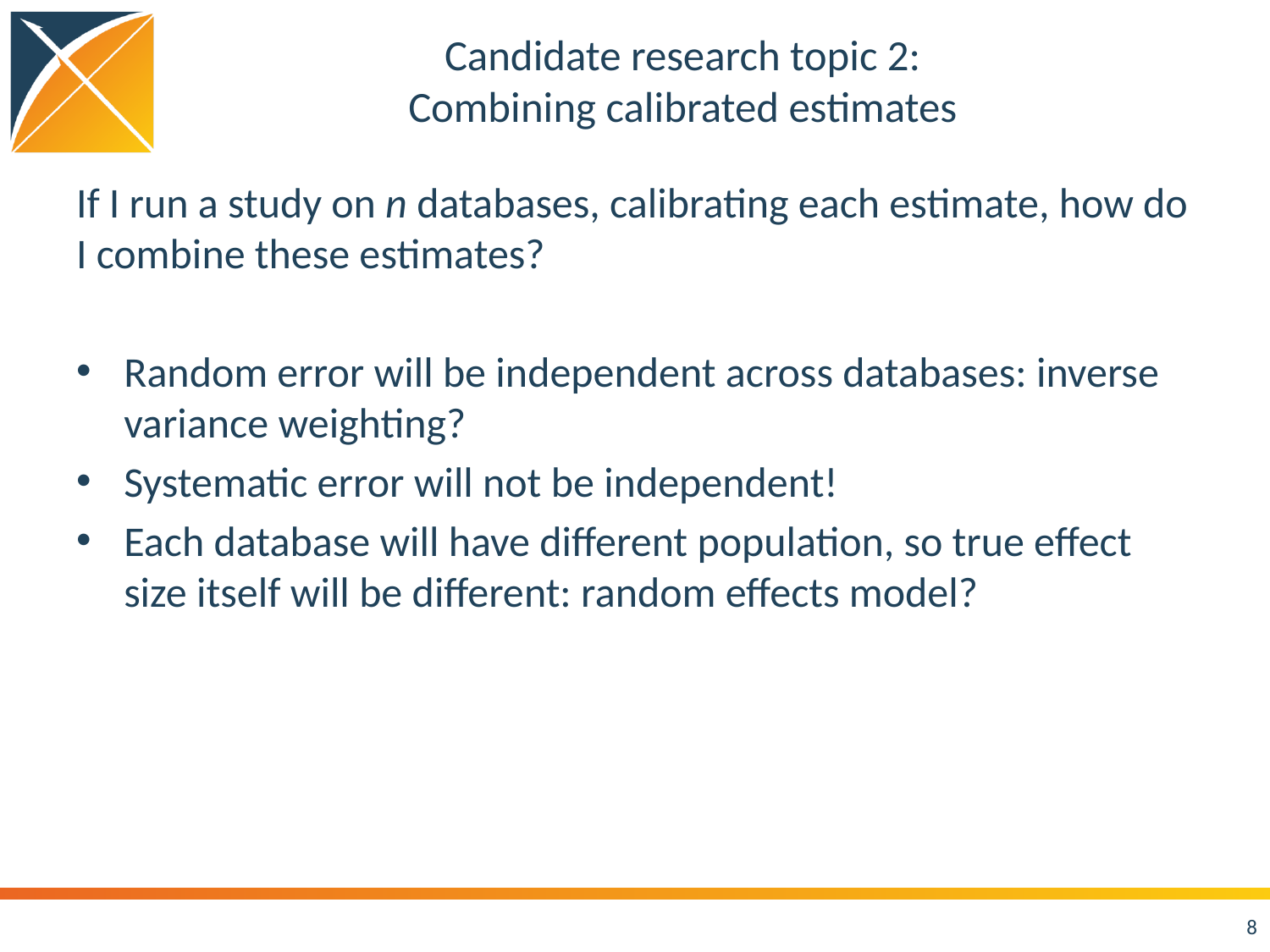

# Candidate research topic 2: Combining calibrated estimates
If I run a study on n databases, calibrating each estimate, how do I combine these estimates?

Random error will be independent across databases: inverse variance weighting?
Systematic error will not be independent!
Each database will have different population, so true effect size itself will be different: random effects model?

8